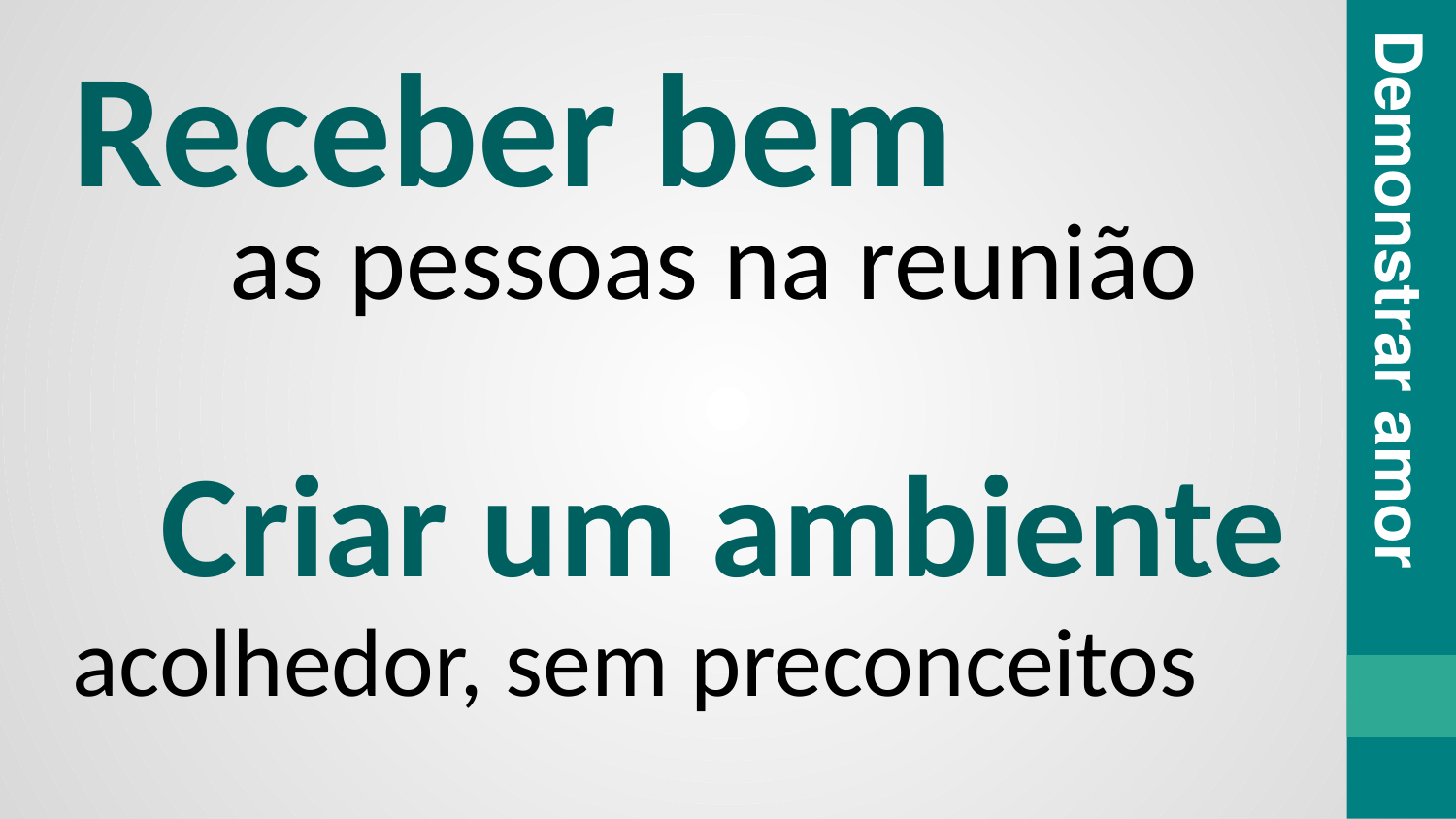

Receber bem
as pessoas na reunião
Demonstrar amor
Criar um ambiente
acolhedor, sem preconceitos